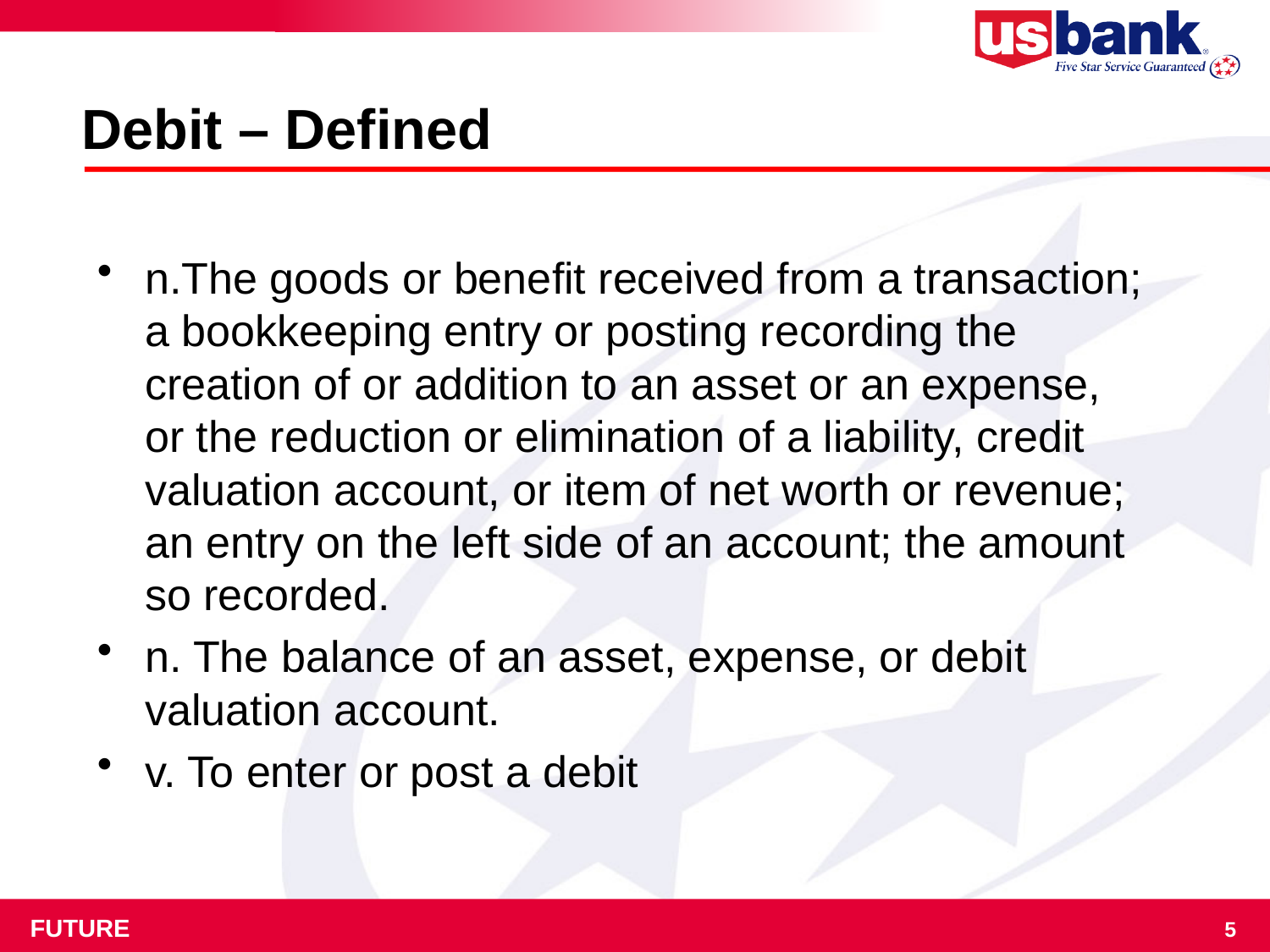

# Debit – Defined
n.The goods or benefit received from a transaction; a bookkeeping entry or posting recording the creation of or addition to an asset or an expense, or the reduction or elimination of a liability, credit valuation account, or item of net worth or revenue; an entry on the left side of an account; the amount so recorded.
n. The balance of an asset, expense, or debit valuation account.
v. To enter or post a debit